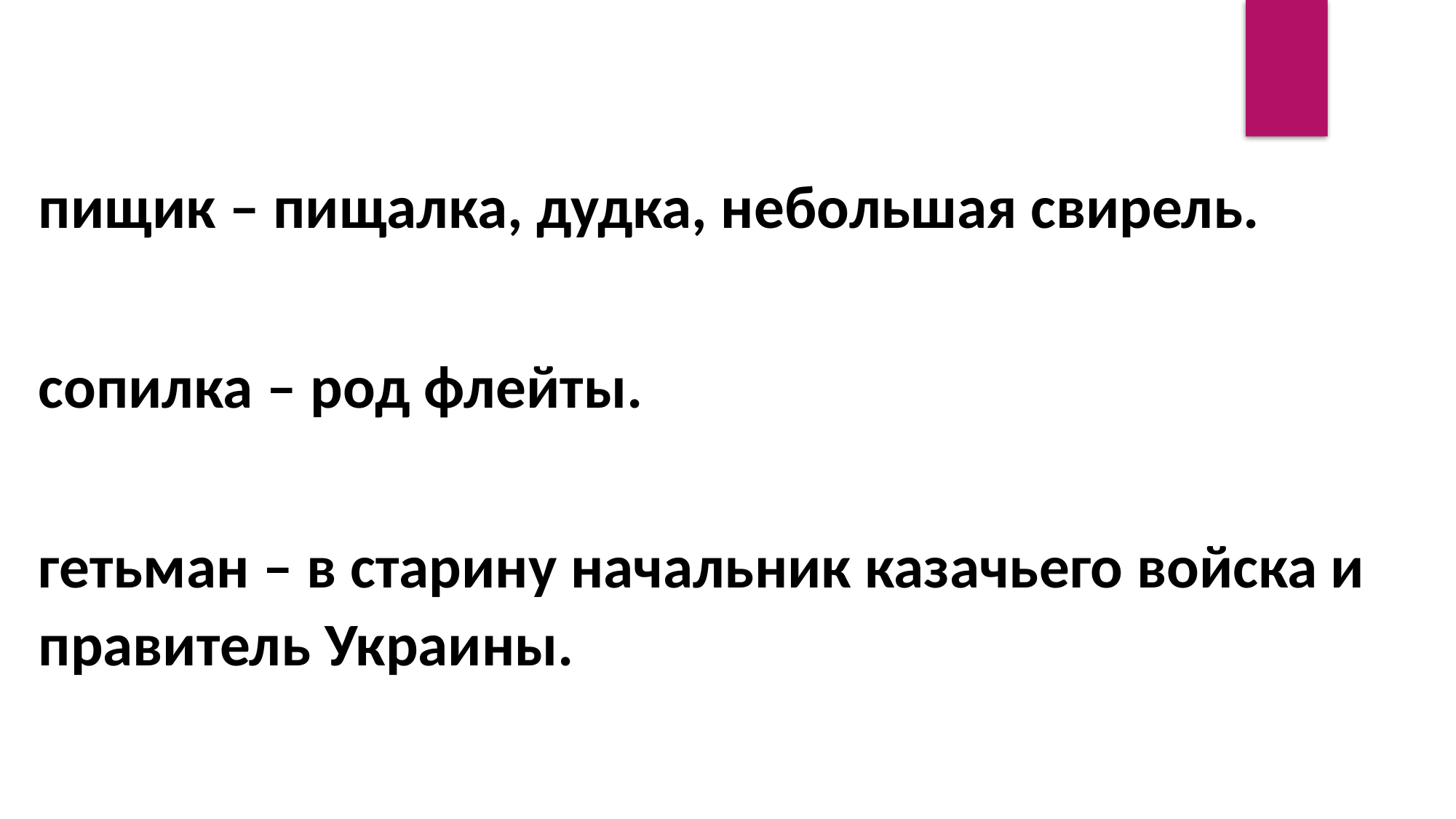

пищик – пищалка, дудка, небольшая свирель.

сопилка – род флейты.

гетьман – в старину начальник казачьего войска и правитель Украины.